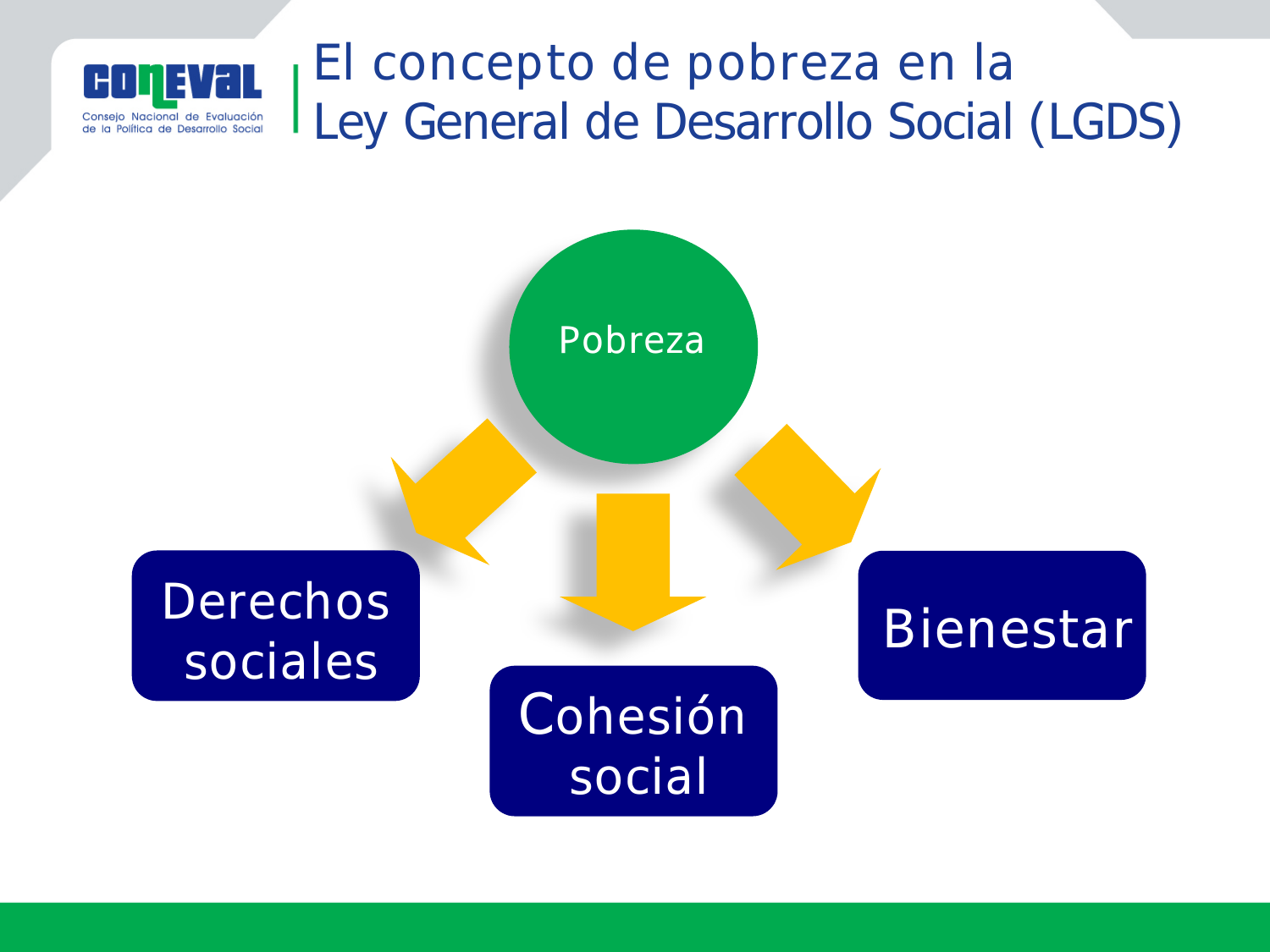

El concepto de pobreza en la
Ley General de Desarrollo Social (LGDS)

Pobreza

 Derechos
 sociales
 Bienestar
 Cohesión
 social